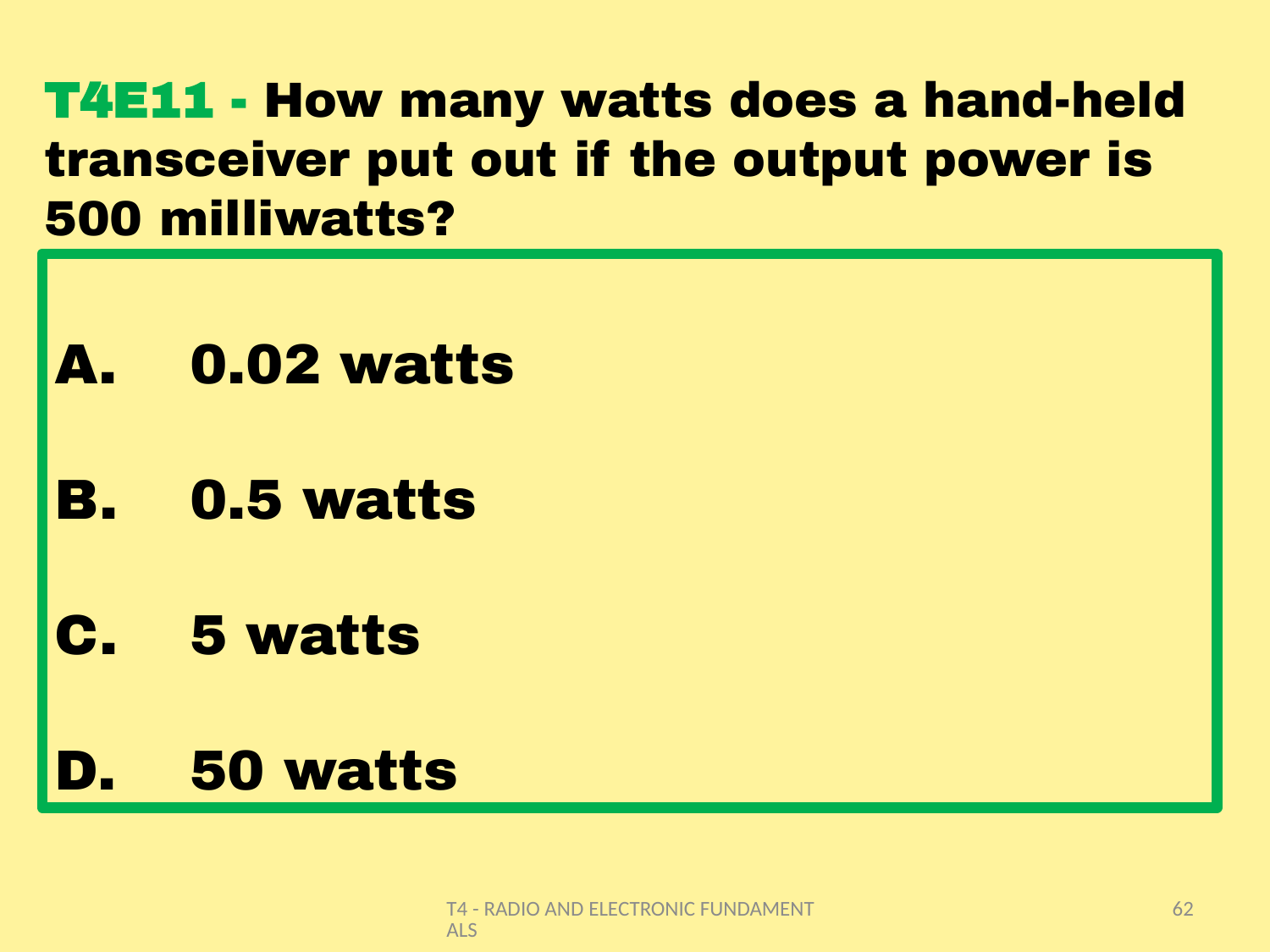

# T4E11 - How many watts does a hand-held transceiver put out if the output power is 500 milliwatts?
0.02 watts
0.5 watts
5 watts
50 watts
T4 - RADIO AND ELECTRONIC FUNDAMENTALS
62